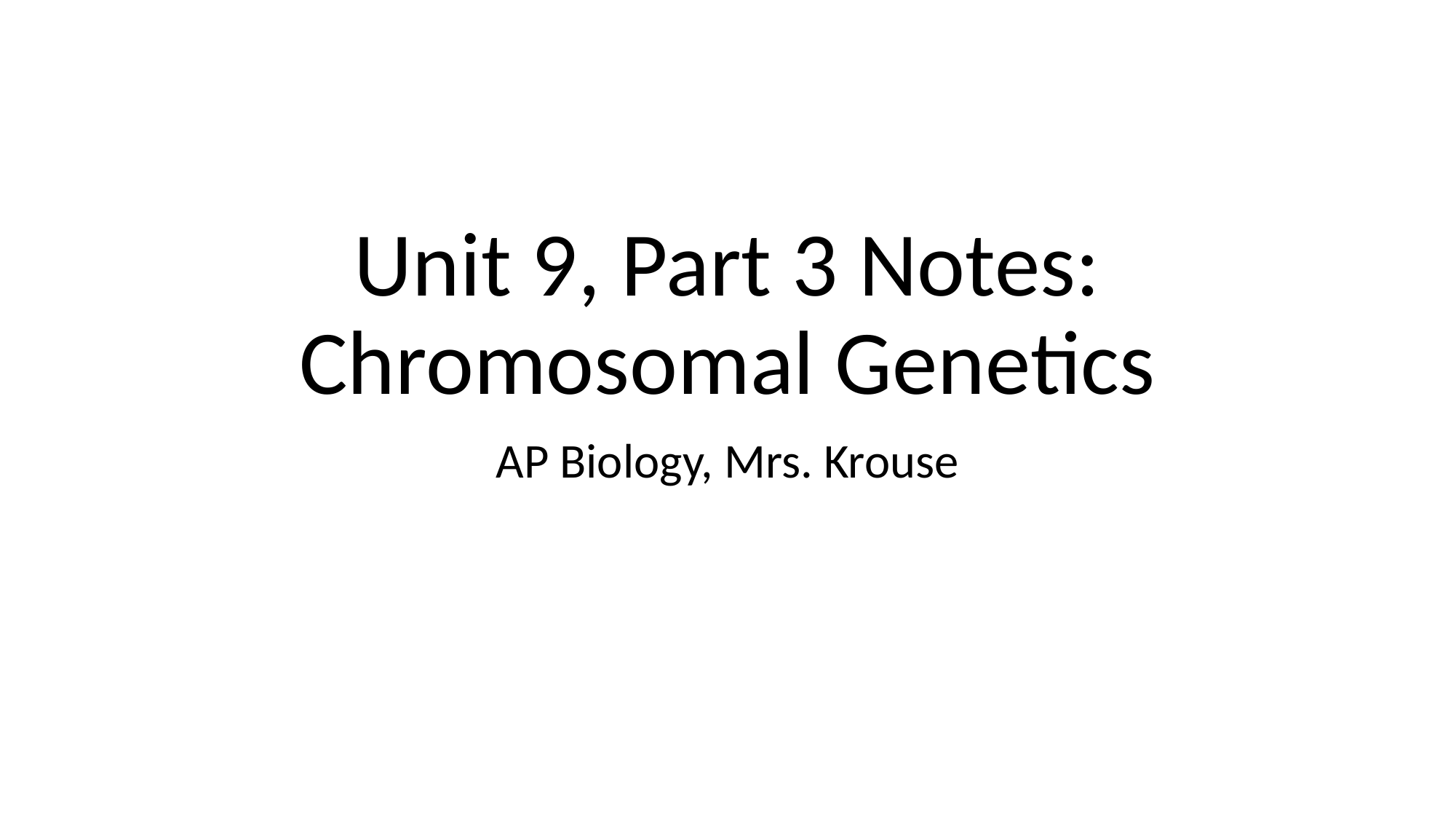

# Unit 9, Part 3 Notes: Chromosomal Genetics
AP Biology, Mrs. Krouse